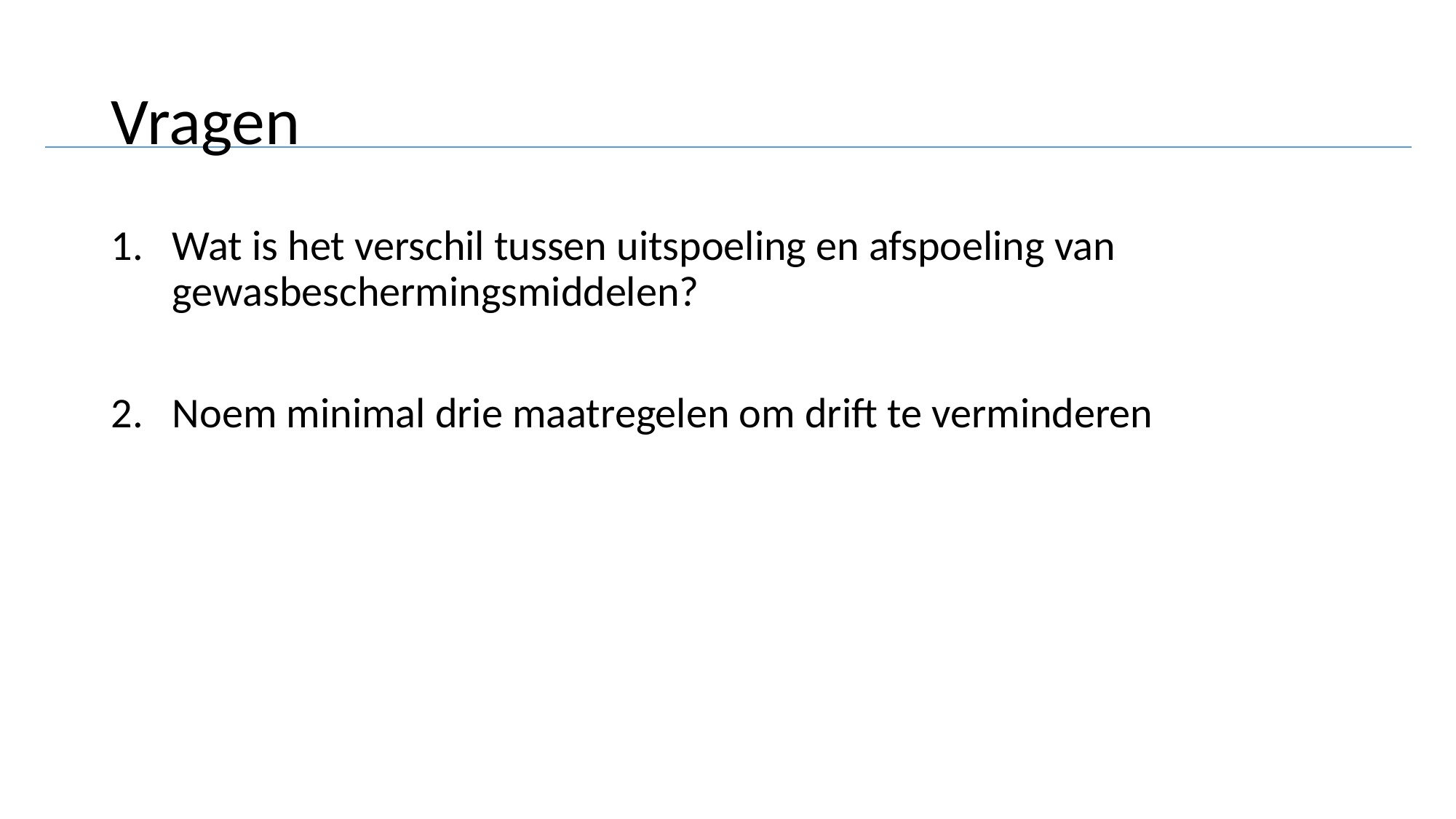

# Vragen
Wat is het verschil tussen uitspoeling en afspoeling van gewasbeschermingsmiddelen?

Noem minimal drie maatregelen om drift te verminderen